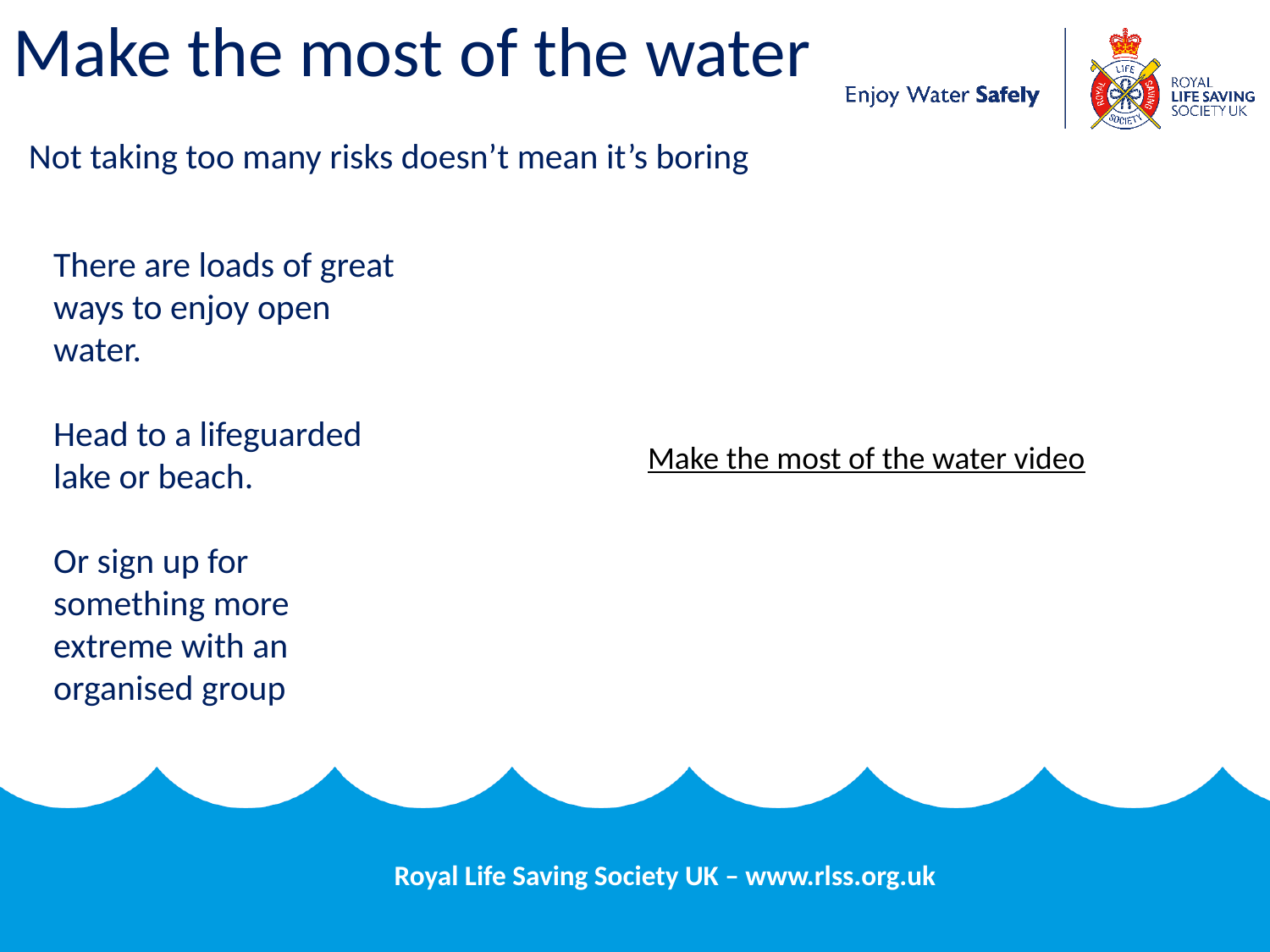

Make the most of the water

  Not taking too many risks doesn’t mean it’s boring
There are loads of great ways to enjoy open water.

Head to a lifeguarded lake or beach.

Or sign up for something more extreme with an organised group
Make the most of the water video